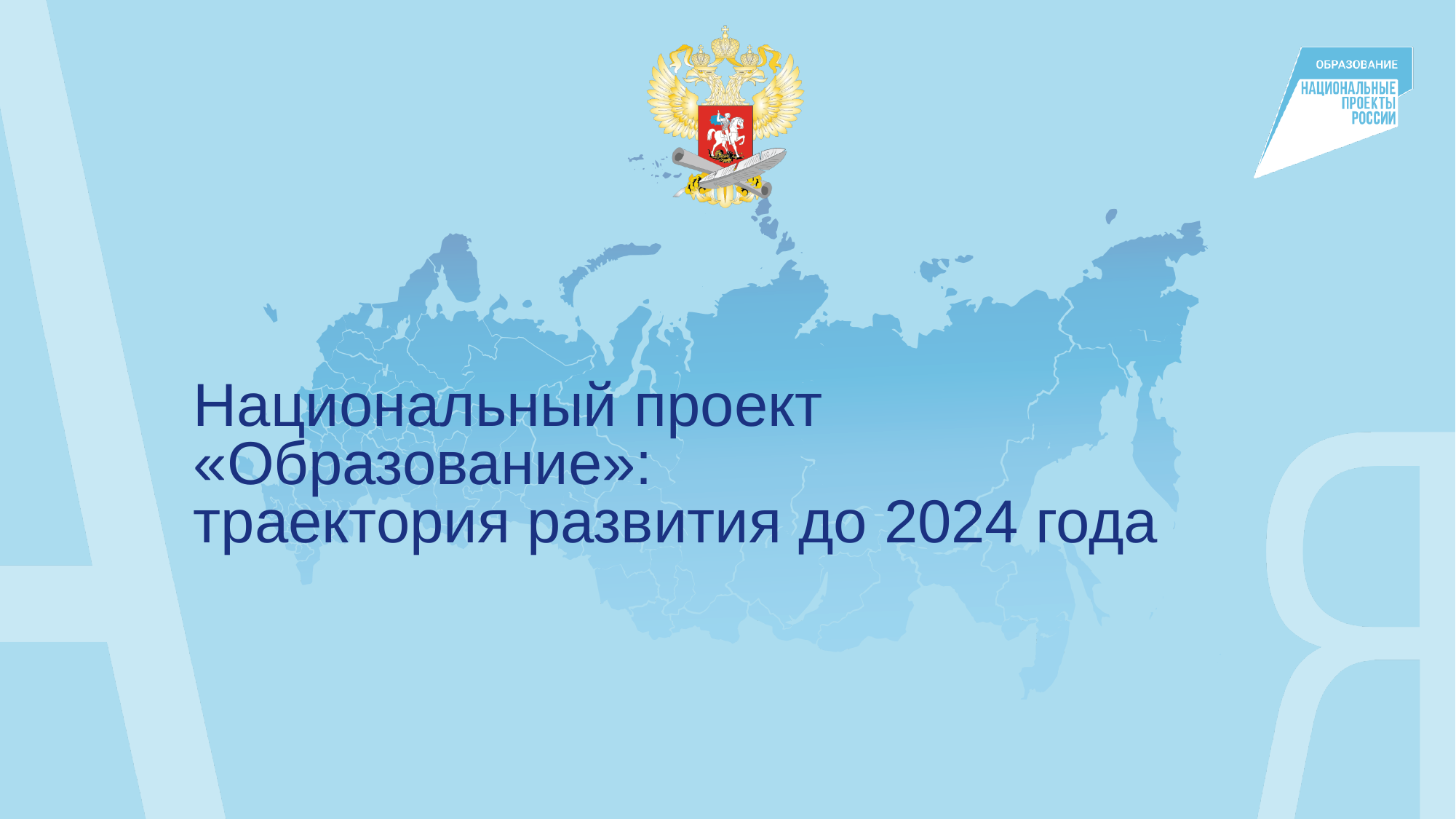

Национальный проект «Образование»:
траектория развития до 2024 года